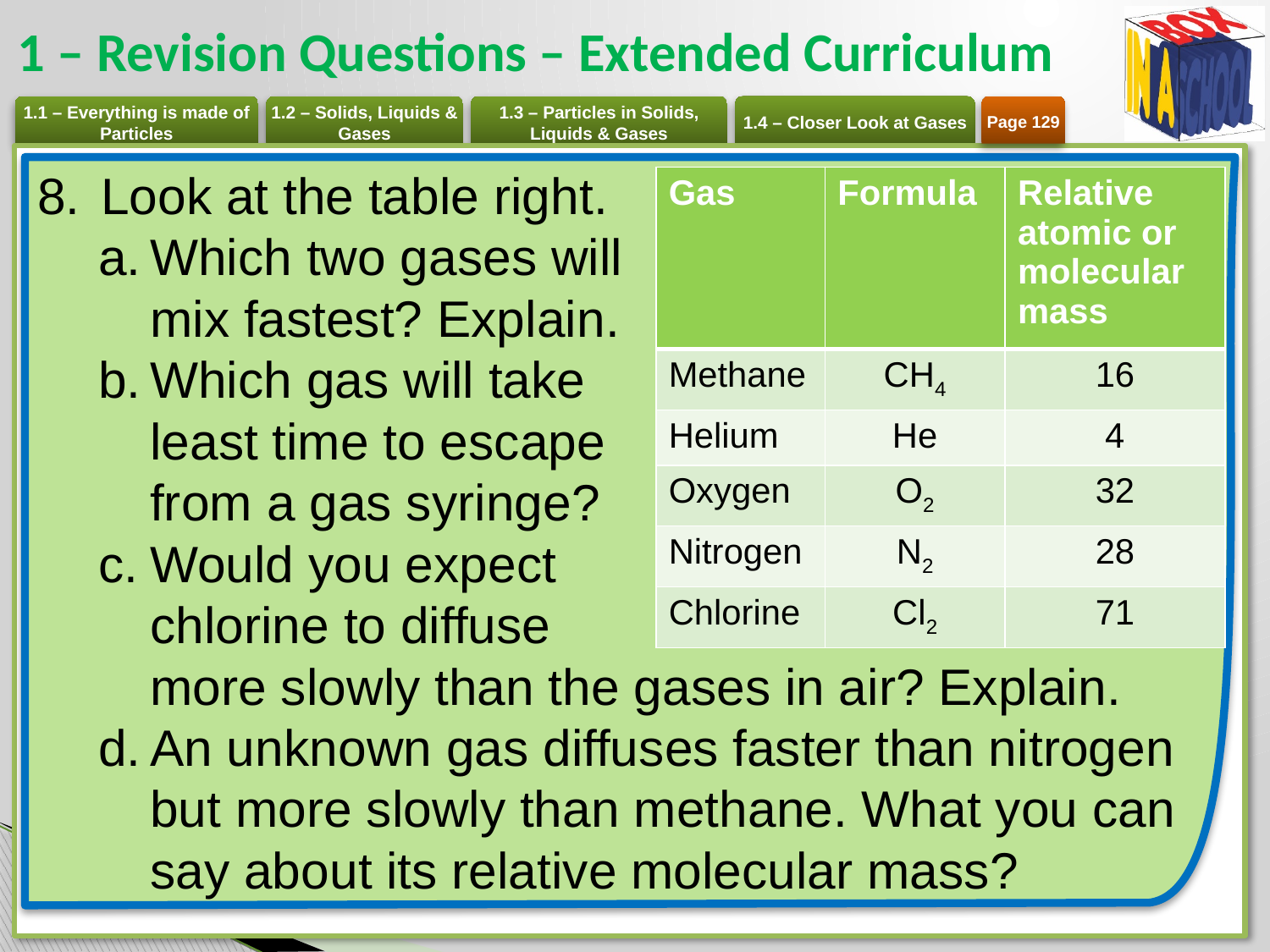

# 1 – Revision Questions – Extended Curriculum
Page 129
Look at the table right.
Which two gases will
mix fastest? Explain.
Which gas will take
least time to escape
from a gas syringe?
Would you expect
chlorine to diffuse
more slowly than the gases in air? Explain.
An unknown gas diffuses faster than nitrogen but more slowly than methane. What you can say about its relative molecular mass?
| Gas | Formula | Relative atomic or molecular mass |
| --- | --- | --- |
| Methane | CH4 | 16 |
| Helium | He | 4 |
| Oxygen | O2 | 32 |
| Nitrogen | N2 | 28 |
| Chlorine | Cl2 | 71 |